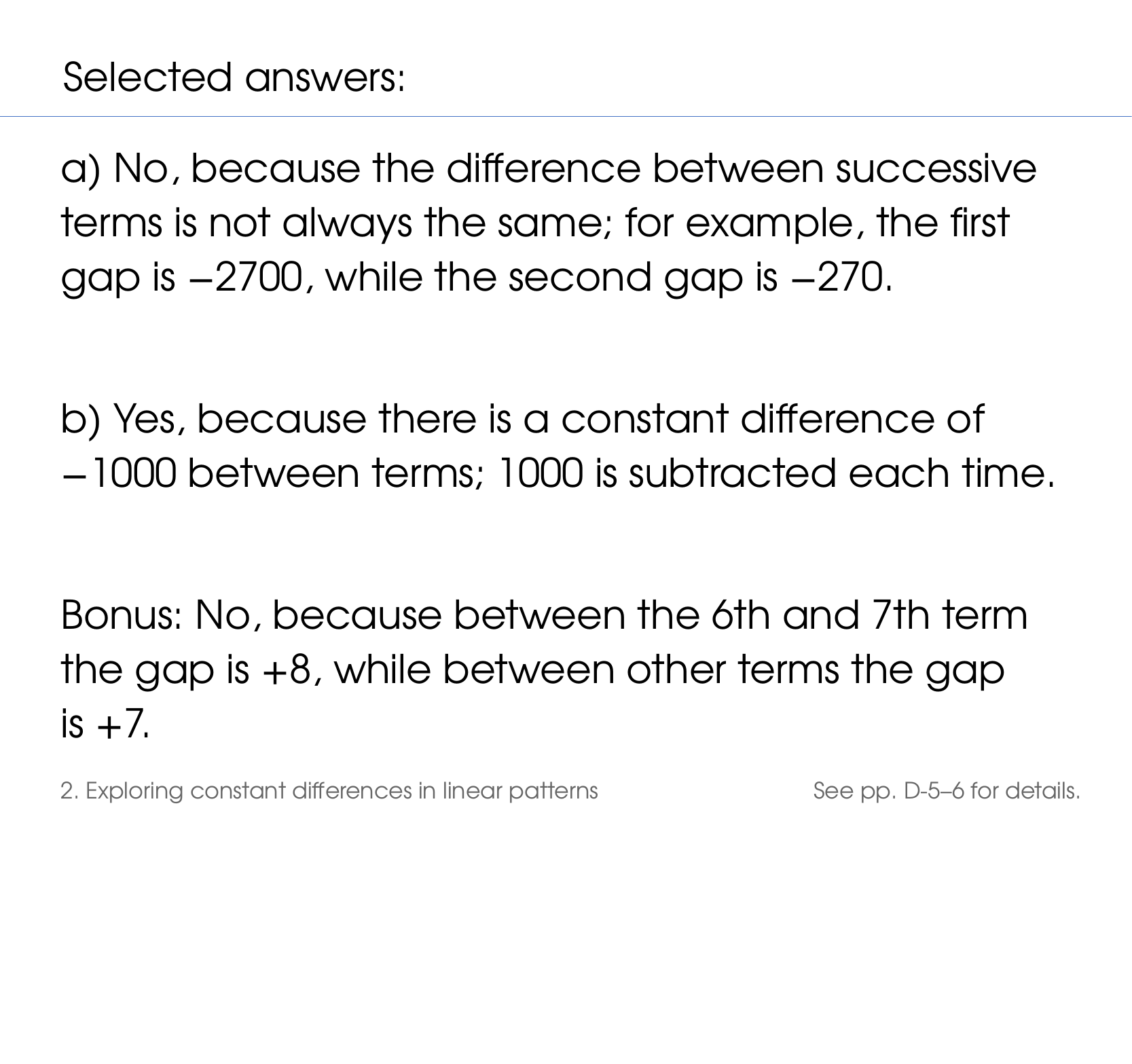

Selected answers:
a) No, because the difference between successive terms is not always the same; for example, the first gap is −2700, while the second gap is −270.

b) Yes, because there is a constant difference of −1000 between terms; 1000 is subtracted each time.

Bonus: No, because between the 6th and 7th term the gap is +8, while between other terms the gap
​is +7.
2. Exploring constant differences in linear patterns
See pp. D-5–6 for details.